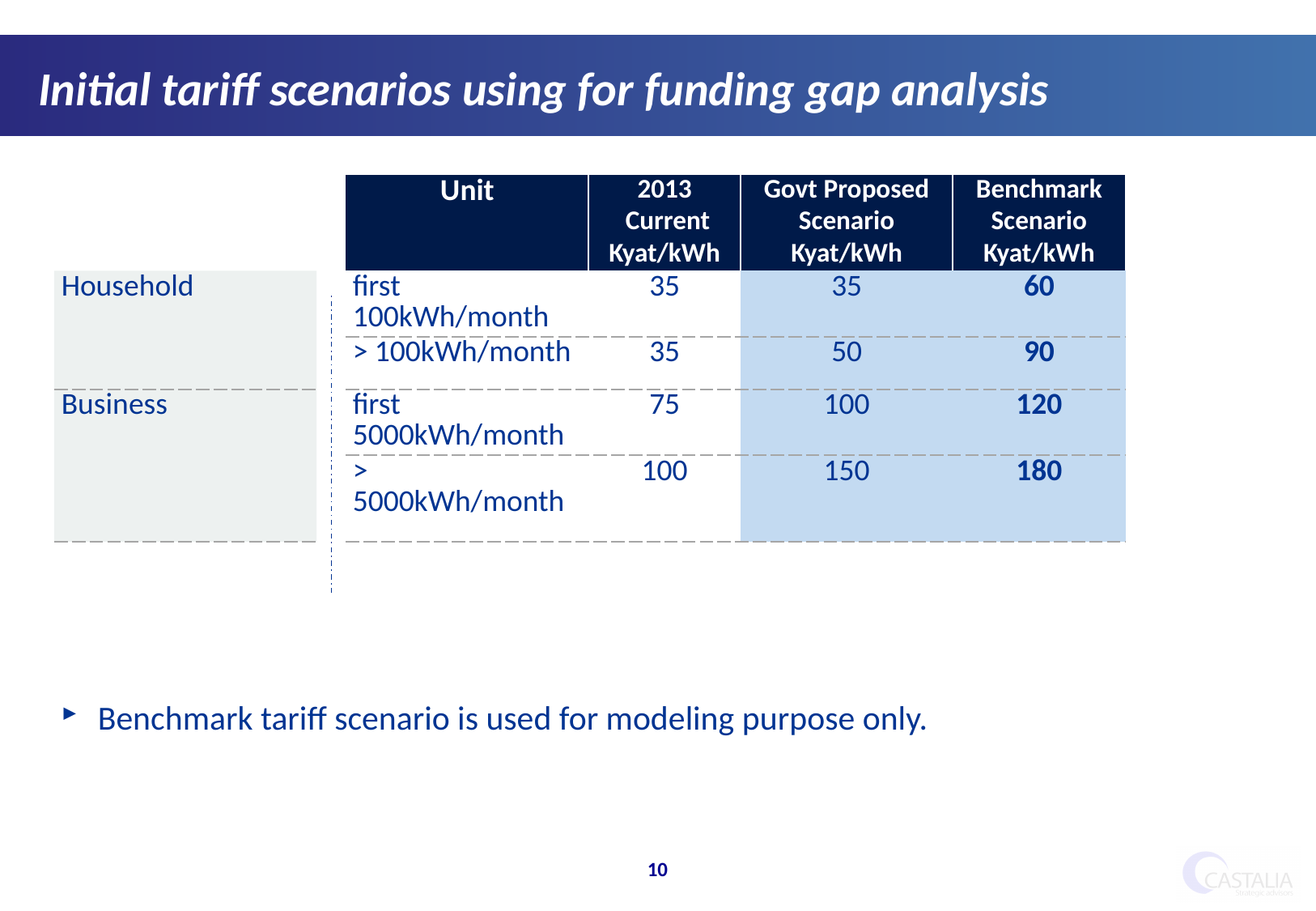

Initial tariff scenarios using for funding gap analysis
|  |  | Unit | 2013  Current Kyat/kWh | Govt Proposed Scenario Kyat/kWh | Benchmark Scenario Kyat/kWh |
| --- | --- | --- | --- | --- | --- |
| Household |  | first 100kWh/month | 35 | 35 | 60 |
|  |  | > 100kWh/month | 35 | 50 | 90 |
| Business |  | first 5000kWh/month | 75 | 100 | 120 |
|  |  | > 5000kWh/month | 100 | 150 | 180 |

Benchmark tariff scenario is used for modeling purpose only.
10